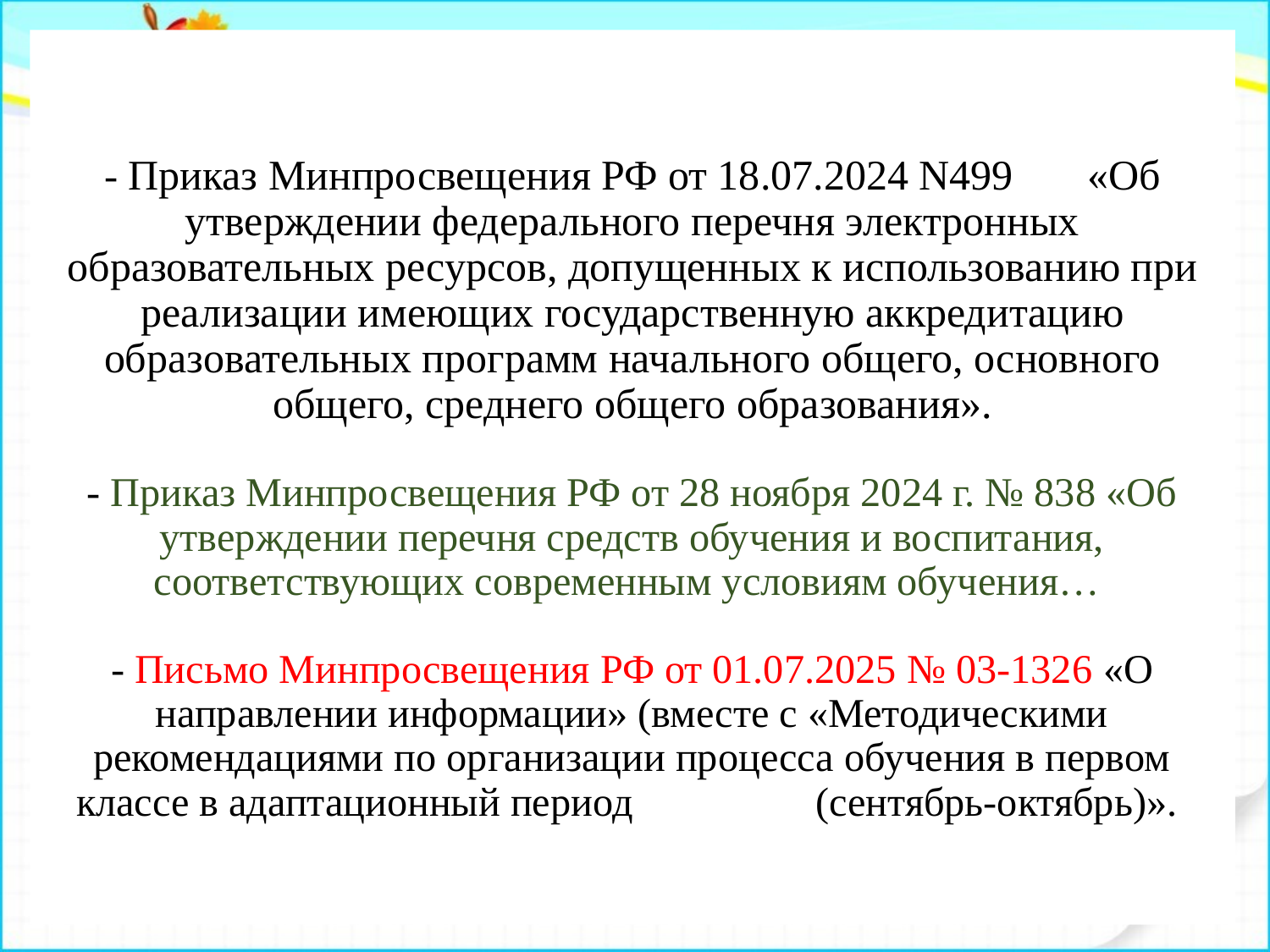

# - Приказ Минпросвещения РФ от 18.07.2024 N499       «Об утверждении федерального перечня электронных образовательных ресурсов, допущенных к использованию при реализации имеющих государственную аккредитацию образовательных программ начального общего, основного общего, среднего общего образования». - Приказ Минпросвещения РФ от 28 ноября 2024 г. № 838 «Об утверждении перечня средств обучения и воспитания, соответствующих современным условиям обучения… - Письмо Минпросвещения РФ от 01.07.2025 № 03-1326 «О направлении информации» (вместе с «Методическими рекомендациями по организации процесса обучения в первом классе в адаптационный период                  (сентябрь-октябрь)».